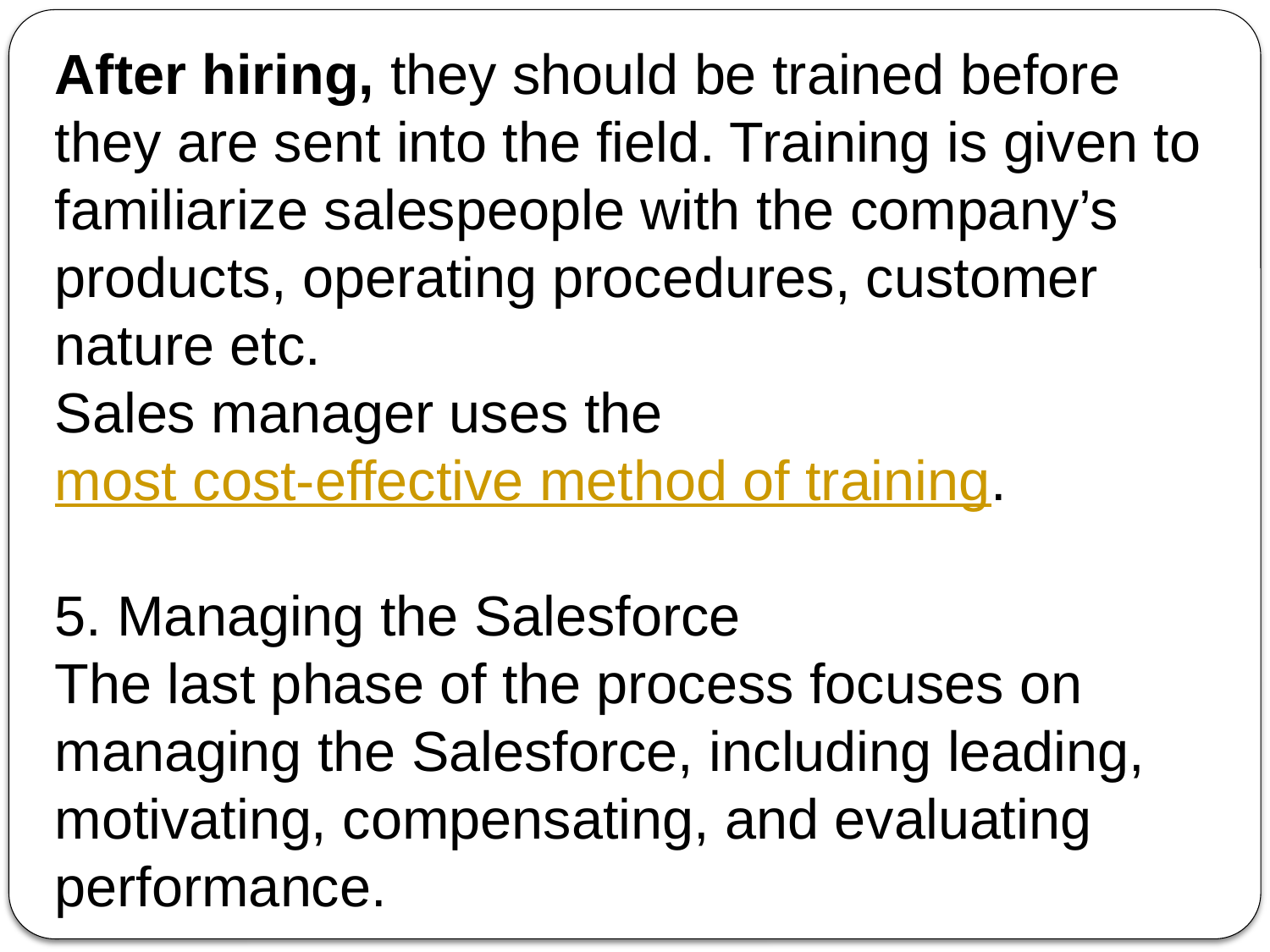

After hiring, they should be trained before they are sent into the field. Training is given to familiarize salespeople with the company’s products, operating procedures, customer nature etc.
Sales manager uses the most cost-effective method of training.

5. Managing the Salesforce
The last phase of the process focuses on managing the Salesforce, including leading, motivating, compensating, and evaluating performance.